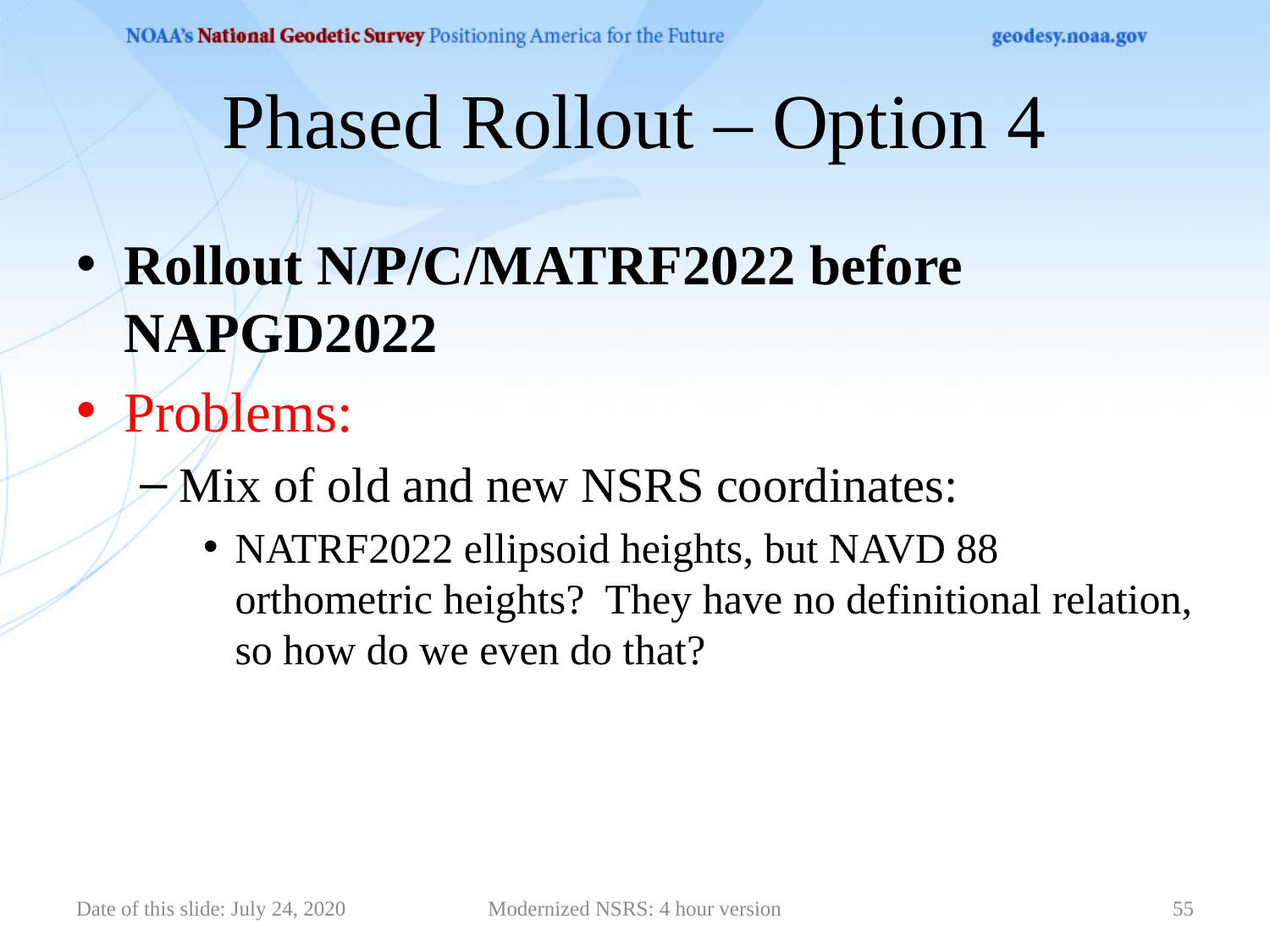

# Phased Rollout – Option 4
Rollout N/P/C/MATRF2022 before NAPGD2022
Problems:
Mix of old and new NSRS coordinates:
NATRF2022 ellipsoid heights, but NAVD 88 orthometric heights?  They have no definitional relation, so how do we even do that?
Date of this slide: July 24, 2020
Modernized NSRS: 4 hour version
55